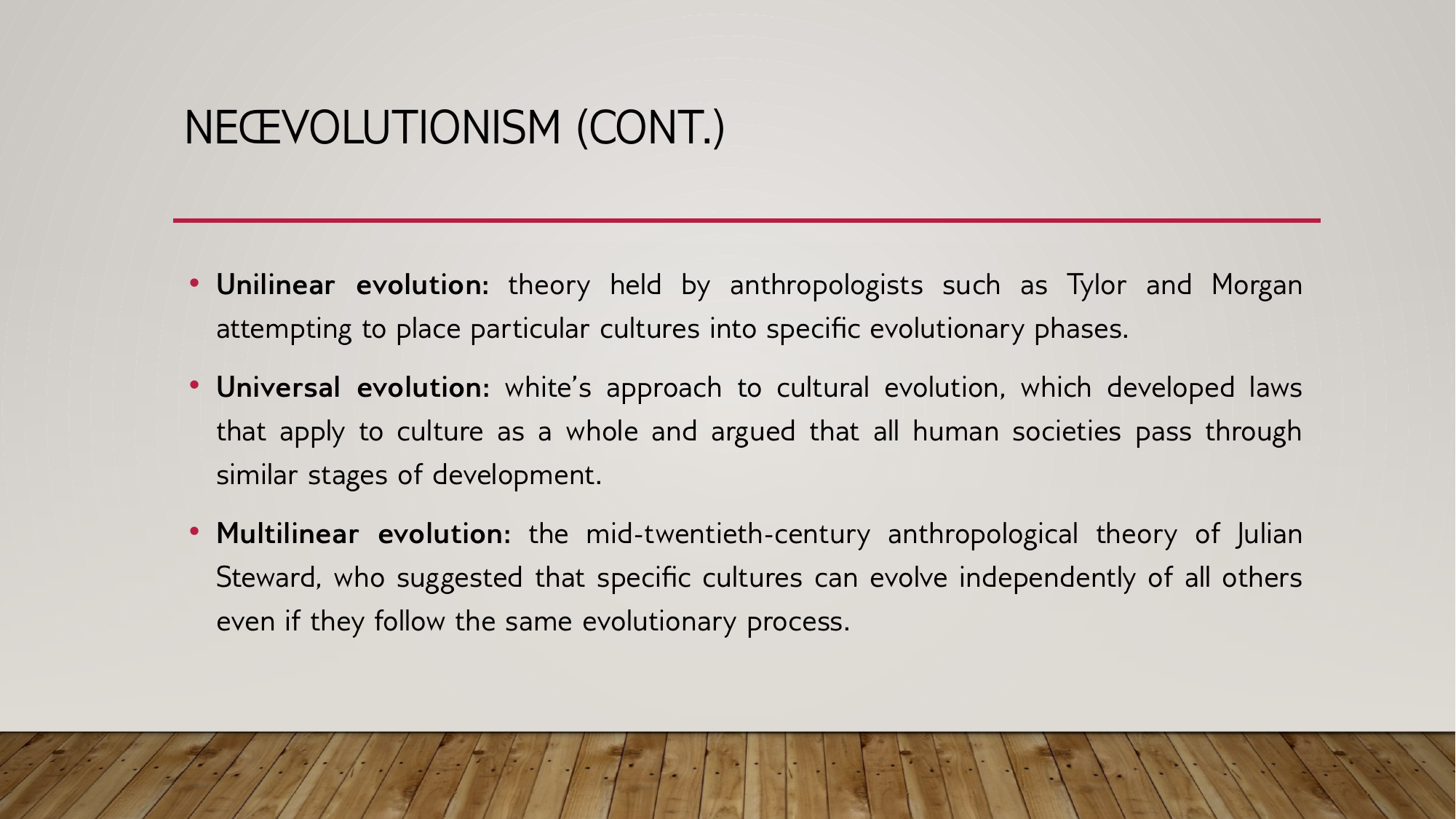

# Neoevolutionism (cont.)
Unilinear evolution: theory held by anthropologists such as Tylor and Morgan attempting to place particular cultures into specific evolutionary phases.
Universal evolution: white’s approach to cultural evolution, which developed laws that apply to culture as a whole and argued that all human societies pass through similar stages of development.
Multilinear evolution: the mid-twentieth-century anthropological theory of Julian Steward, who suggested that specific cultures can evolve independently of all others even if they follow the same evolutionary process.